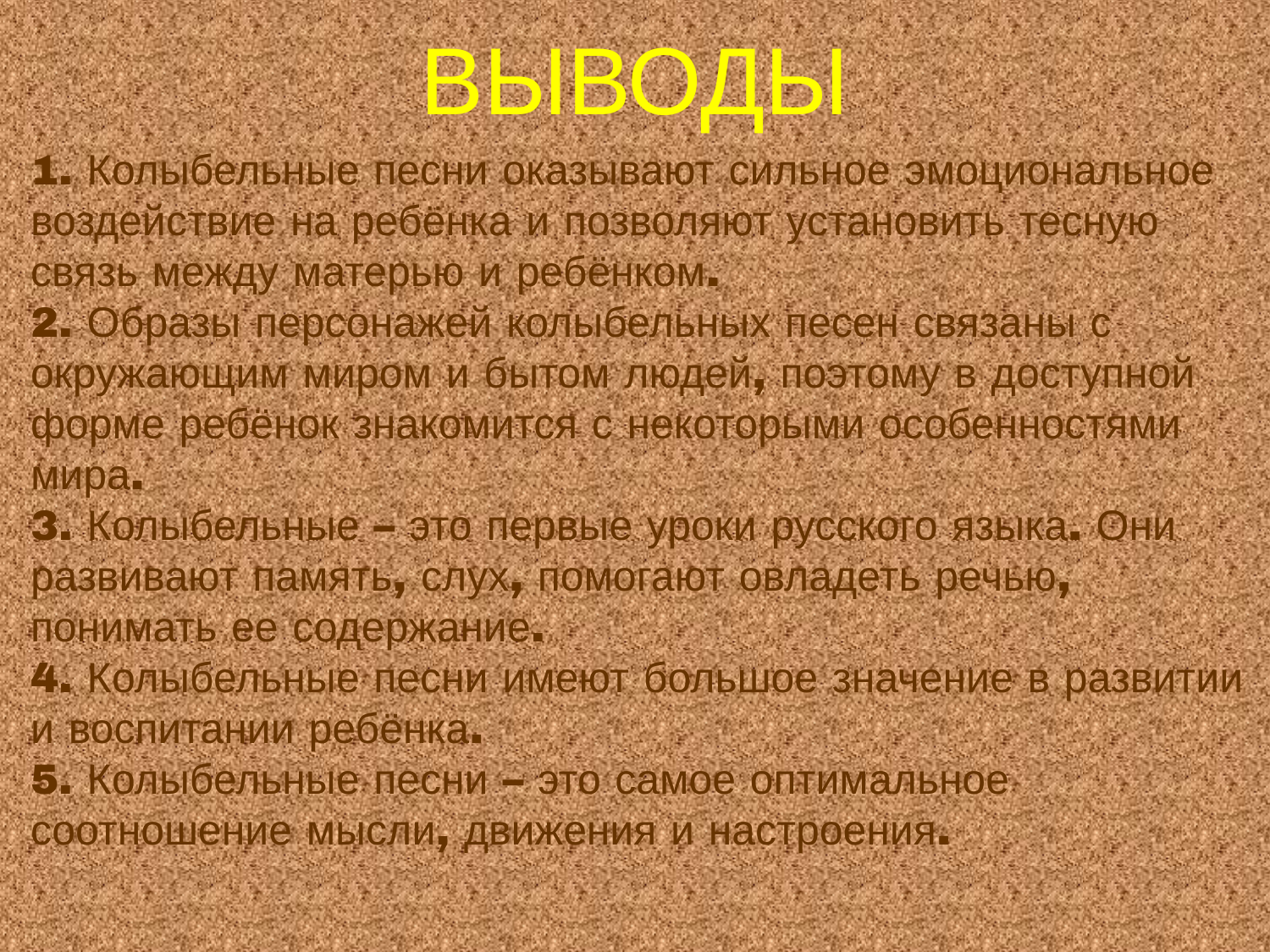

# ВЫВОДЫ
1. Колыбельные песни оказывают сильное эмоциональное воздействие на ребёнка и позволяют установить тесную связь между матерью и ребёнком.
2. Образы персонажей колыбельных песен связаны с окружающим миром и бытом людей, поэтому в доступной форме ребёнок знакомится с некоторыми особенностями мира.
3. Колыбельные – это первые уроки русского языка. Они развивают память, слух, помогают овладеть речью, понимать ее содержание.
4. Колыбельные песни имеют большое значение в развитии и воспитании ребёнка.
5. Колыбельные песни – это самое оптимальное соотношение мысли, движения и настроения.